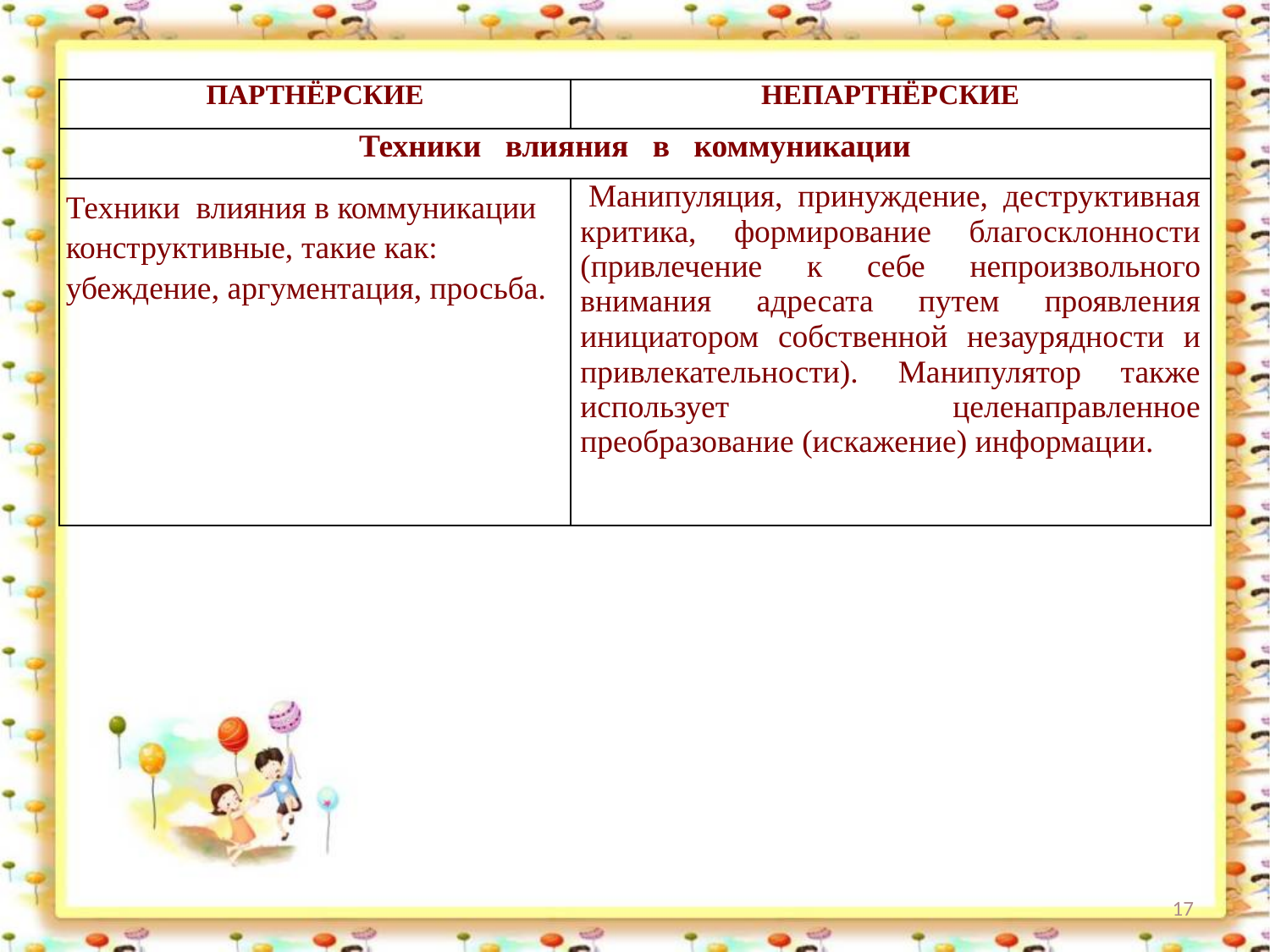

| ПАРТНЁРСКИЕ | НЕПАРТНЁРСКИЕ |
| --- | --- |
| Техники влияния в коммуникации |  |
| Техники  влияния в коммуникации конструктивные, такие как: убеждение, аргументация, просьба. | Манипуляция, принуждение, деструктивная критика, формирование благосклонности (привлечение к себе непроизвольного внимания адресата путем проявления инициатором собственной незаурядности и привлекательности). Манипулятор также использует целенаправленное преобразование (искажение) информации. |
17